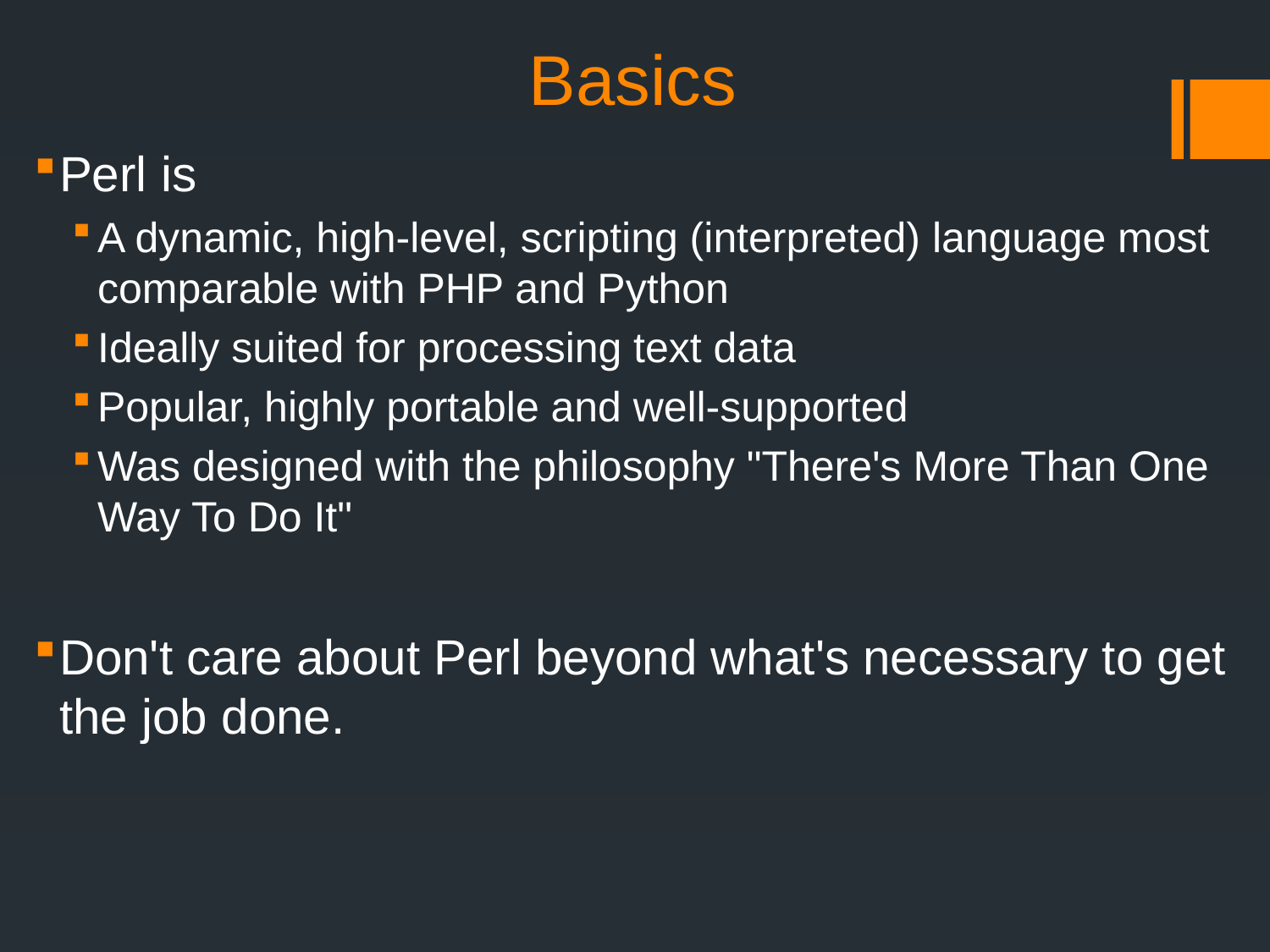

# Basics
Perl is
A dynamic, high-level, scripting (interpreted) language most comparable with PHP and Python
Ideally suited for processing text data
Popular, highly portable and well-supported
Was designed with the philosophy "There's More Than One Way To Do It"

Don't care about Perl beyond what's necessary to get the job done.